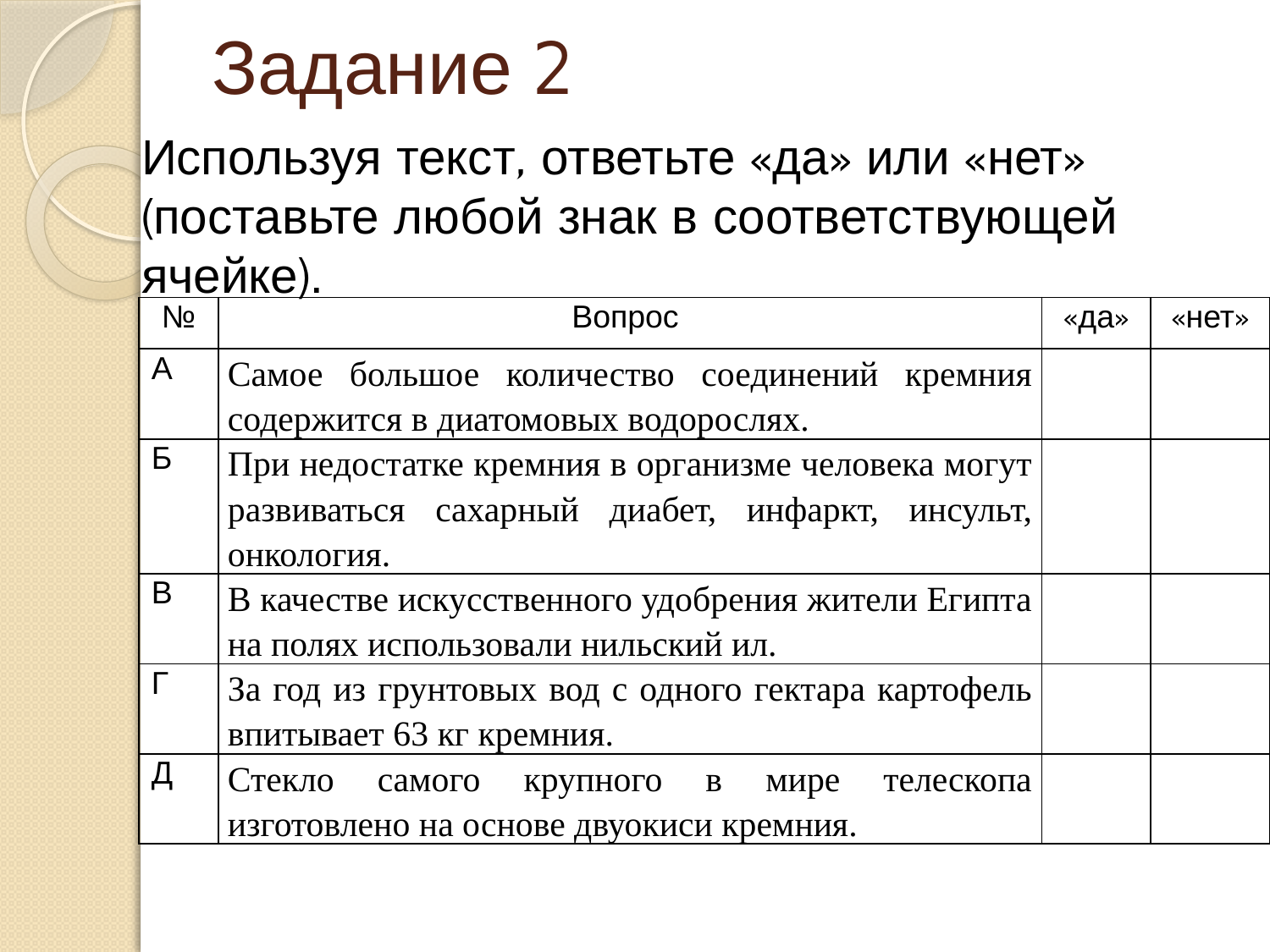

# Задание 2
Используя текст, ответьте «да» или «нет» (поставьте любой знак в соответствующей ячейке).

| № | Вопрос | «да» | «нет» |
| --- | --- | --- | --- |
| А | Самое большое количество соединений кремния содержится в диатомовых водорослях. |  |  |
| Б | При недостатке кремния в организме человека могут развиваться сахарный диабет, инфаркт, инсульт, онкология. |  |  |
| В | В качестве искусственного удобрения жители Египта на полях использовали нильский ил. |  |  |
| Г | За год из грунтовых вод с одного гектара картофель впитывает 63 кг кремния. |  |  |
| Д | Стекло самого крупного в мире телескопа изготовлено на основе двуокиси кремния. |  |  |